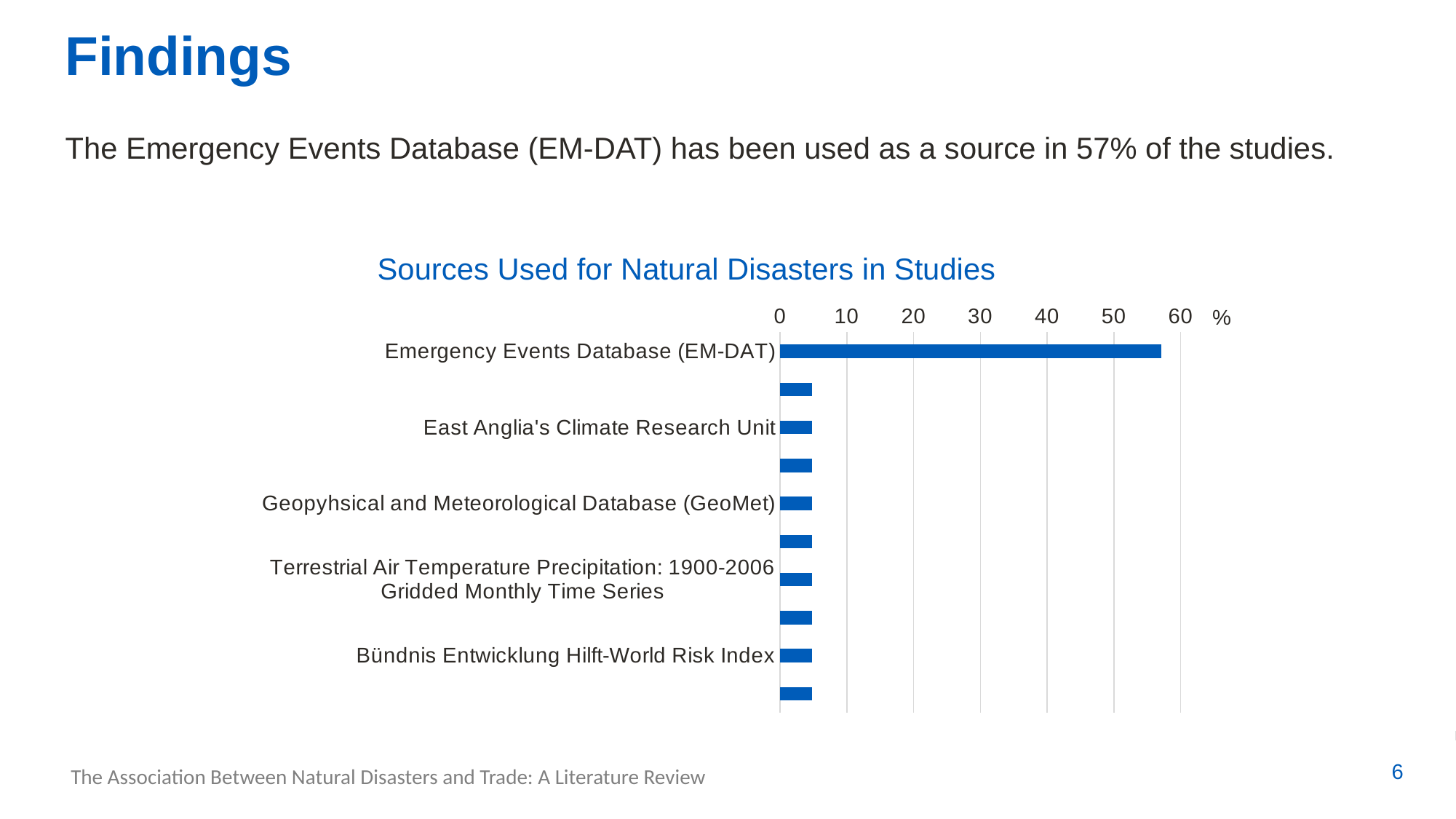

Findings
The Emergency Events Database (EM-DAT) has been used as a source in 57% of the studies.
 Sources Used for Natural Disasters in Studies

### Chart

| Category | Seri 1 |
|---|---|
| Emergency Events Database (EM-DAT) | 57.1 |
| China Statistical Yearbook | 4.8 |
| East Anglia's Climate Research Unit | 4.8 |
| Geological and Meteorological Events (GAME) | 4.8 |
| Geopyhsical and Meteorological Database (GeoMet) | 4.8 |
| The Hurricane Databases (HURDAT) | 4.8 |
| Terrestrial Air Temperature Precipitation: 1900-2006 Gridded Monthly Time Series | 4.8 |
| US Geological Survey | 4.8 |
| Bündnis Entwicklung Hilft-World Risk Index | 4.8 |
| Not Specified | 4.8 |
%

6
The Association Between Natural Disasters and Trade: A Literature Review